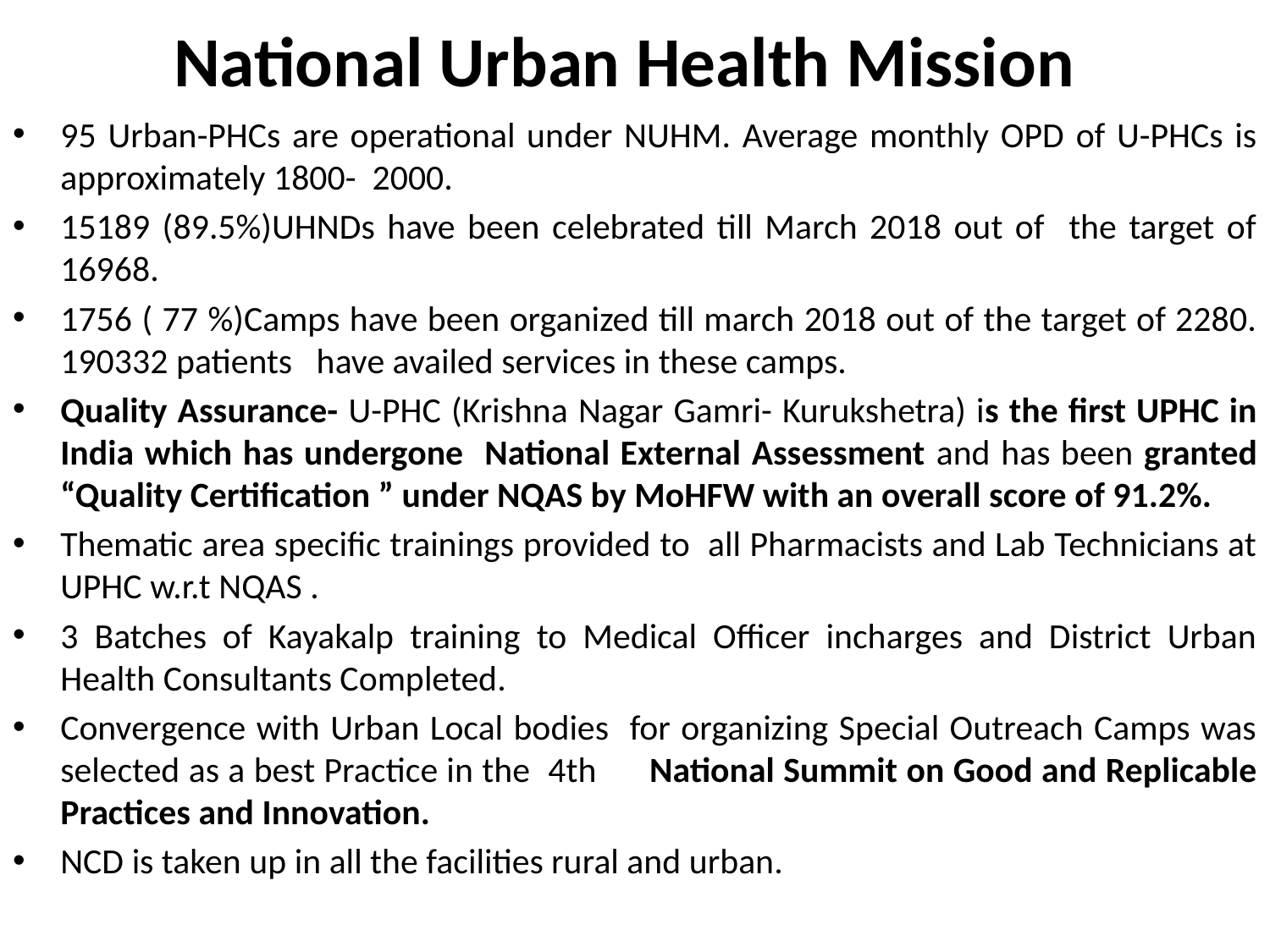

# National Urban Health Mission
95 Urban-PHCs are operational under NUHM. Average monthly OPD of U-PHCs is approximately 1800-  2000.
15189 (89.5%)UHNDs have been celebrated till March 2018 out of  the target of 16968.
1756 ( 77 %)Camps have been organized till march 2018 out of the target of 2280. 190332 patients   have availed services in these camps.
Quality Assurance- U-PHC (Krishna Nagar Gamri- Kurukshetra) is the first UPHC in India which has undergone  National External Assessment and has been granted “Quality Certification ” under NQAS by MoHFW with an overall score of 91.2%.
Thematic area specific trainings provided to  all Pharmacists and Lab Technicians at UPHC w.r.t NQAS .
3 Batches of Kayakalp training to Medical Officer incharges and District Urban Health Consultants Completed.
Convergence with Urban Local bodies  for organizing Special Outreach Camps was selected as a best Practice in the  4th      National Summit on Good and Replicable Practices and Innovation.
NCD is taken up in all the facilities rural and urban.